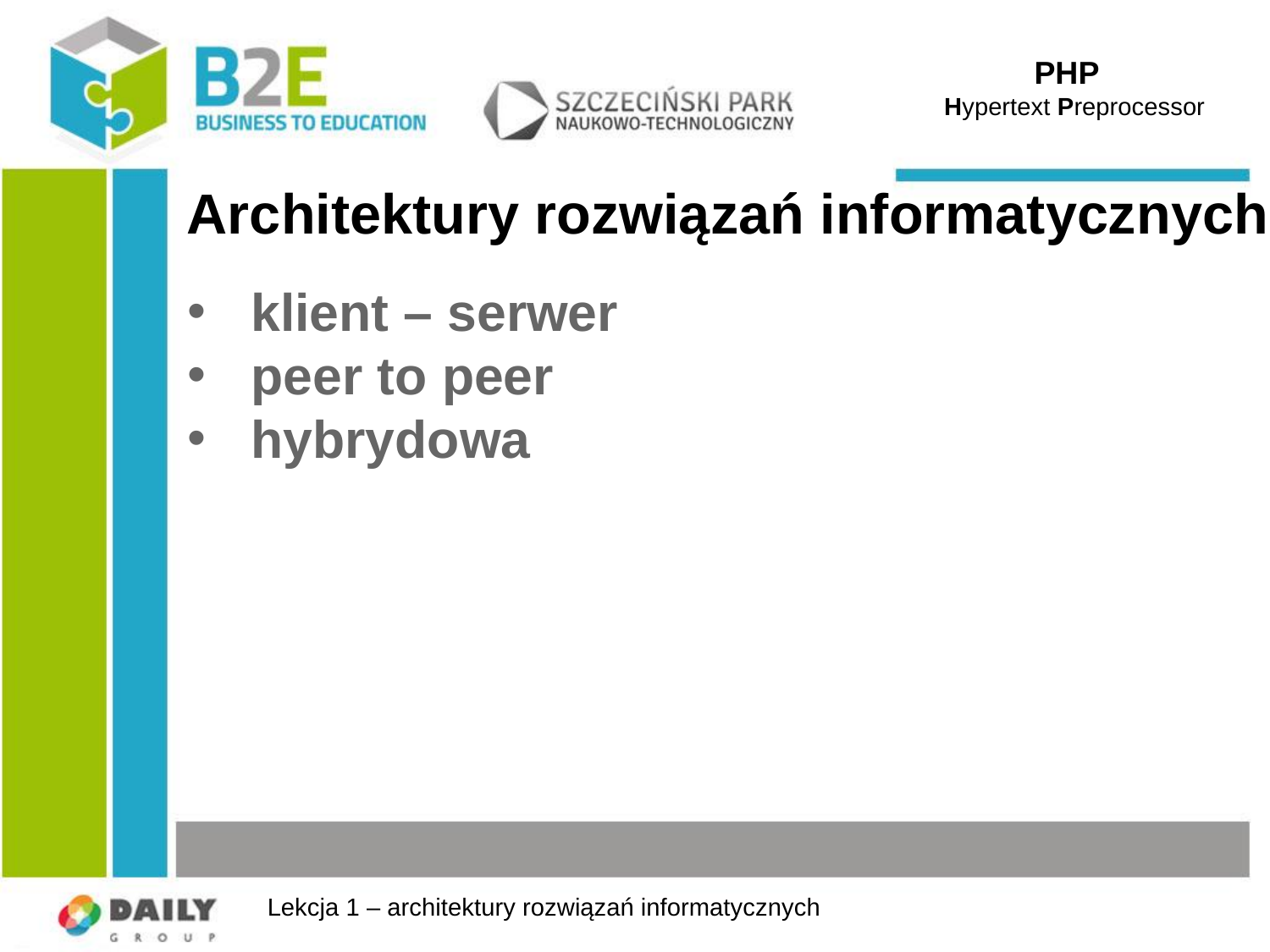

PHP
 Hypertext Preprocessor
# Architektury rozwiązań informatycznych
klient – serwer
peer to peer
hybrydowa
Lekcja 1 – architektury rozwiązań informatycznych